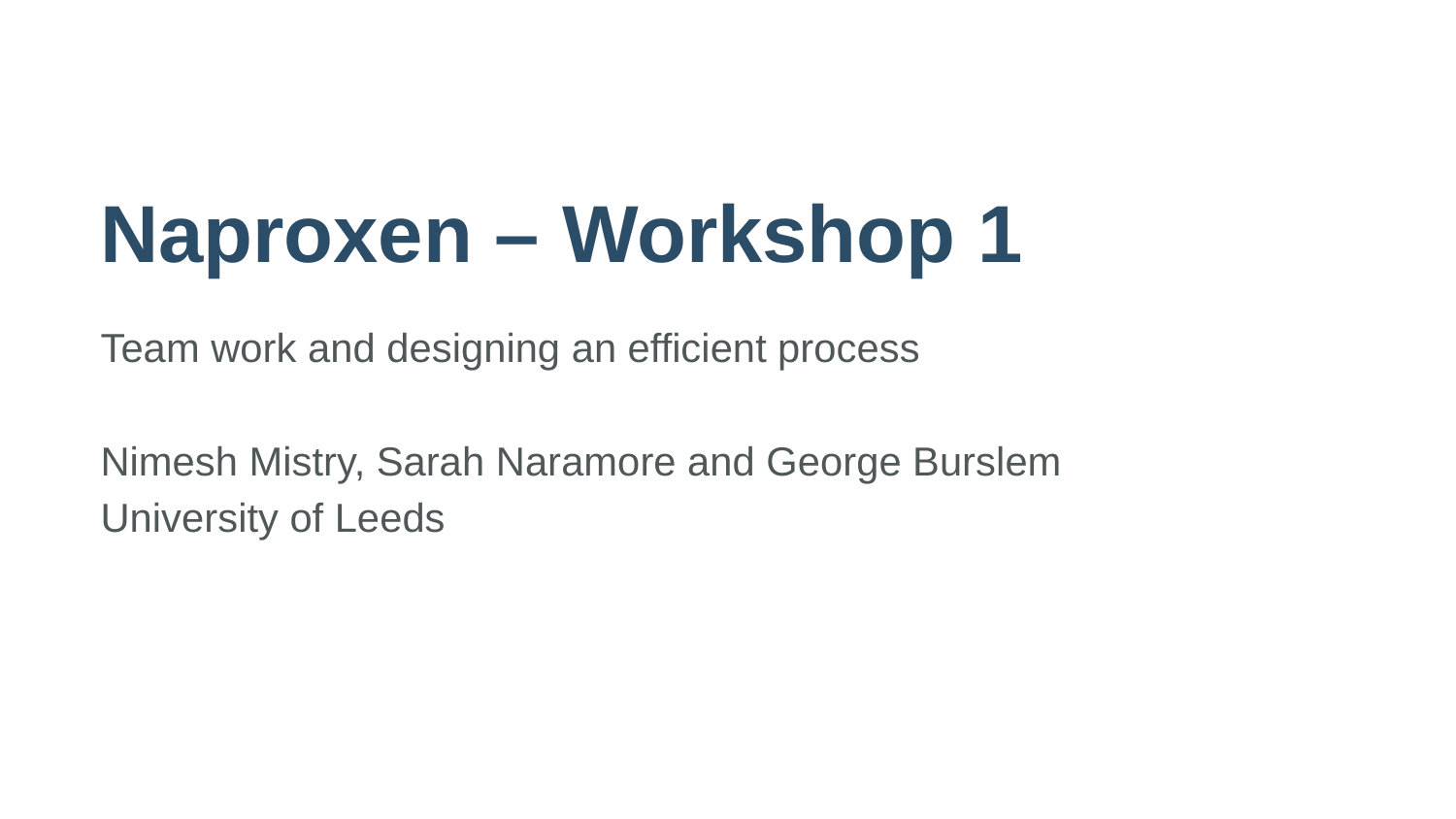

# Naproxen – Workshop 1
Team work and designing an efficient process

Nimesh Mistry, Sarah Naramore and George Burslem
University of Leeds